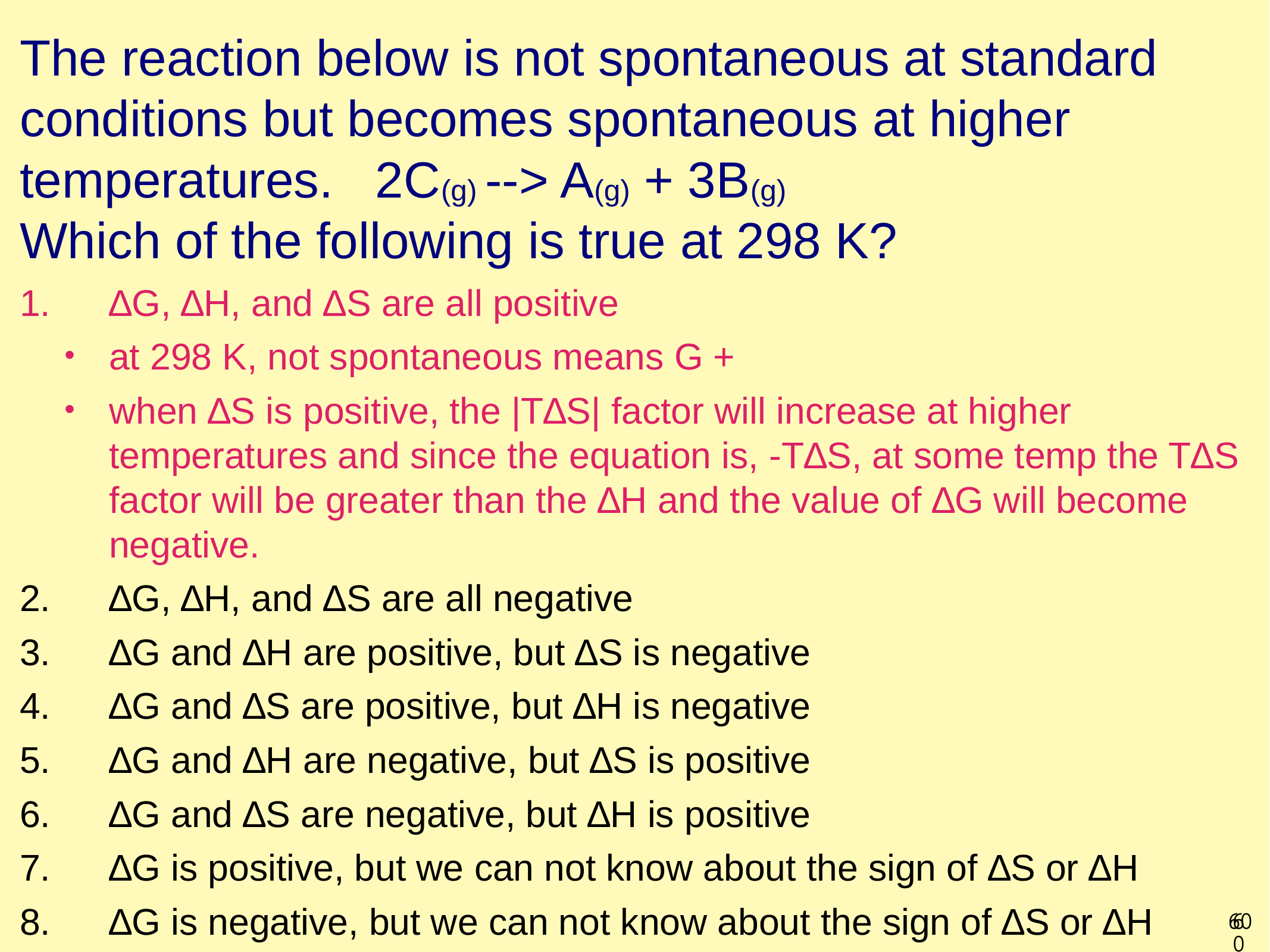

# The reaction below is not spontaneous at standard conditions but becomes spontaneous at higher temperatures.   2C(g) --> A(g) + 3B(g) Which of the following is true at 298 K?
∆G, ∆H, and ∆S are all positive
at 298 K, not spontaneous means G +
when ∆S is positive, the |T∆S| factor will increase at higher temperatures and since the equation is, -T∆S, at some temp the T∆S factor will be greater than the ∆H and the value of ∆G will become  negative.
∆G, ∆H, and ∆S are all negative
∆G and ∆H are positive, but ∆S is negative
∆G and ∆S are positive, but ∆H is negative
∆G and ∆H are negative, but ∆S is positive
∆G and ∆S are negative, but ∆H is positive
∆G is positive, but we can not know about the sign of ∆S or ∆H
∆G is negative, but we can not know about the sign of ∆S or ∆H
60
60